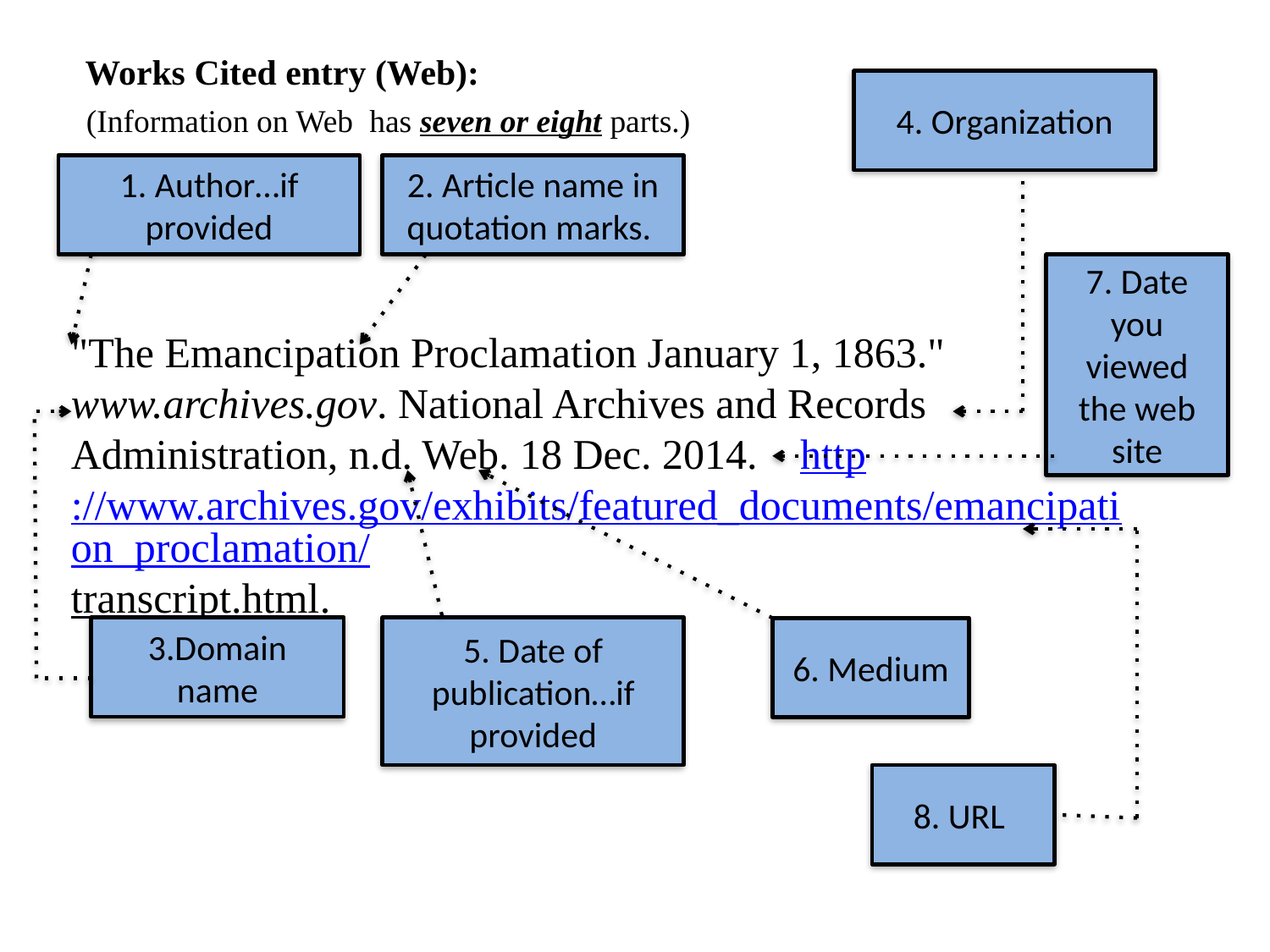

Works Cited entry (Web):
4. Organization
(Information on Web  has seven or eight parts.)
1. Author…if provided
2. Article name in quotation marks.
7. Date you viewed the web site
"The Emancipation Proclamation January 1, 1863." www.archives.gov. National Archives and Records Administration, n.d. Web. 18 Dec. 2014.    http://www.archives.gov/exhibits/featured_documents/emancipation_proclamation/transcript.html.
3.Domain name
5. Date of publication…if provided
6. Medium
8. URL